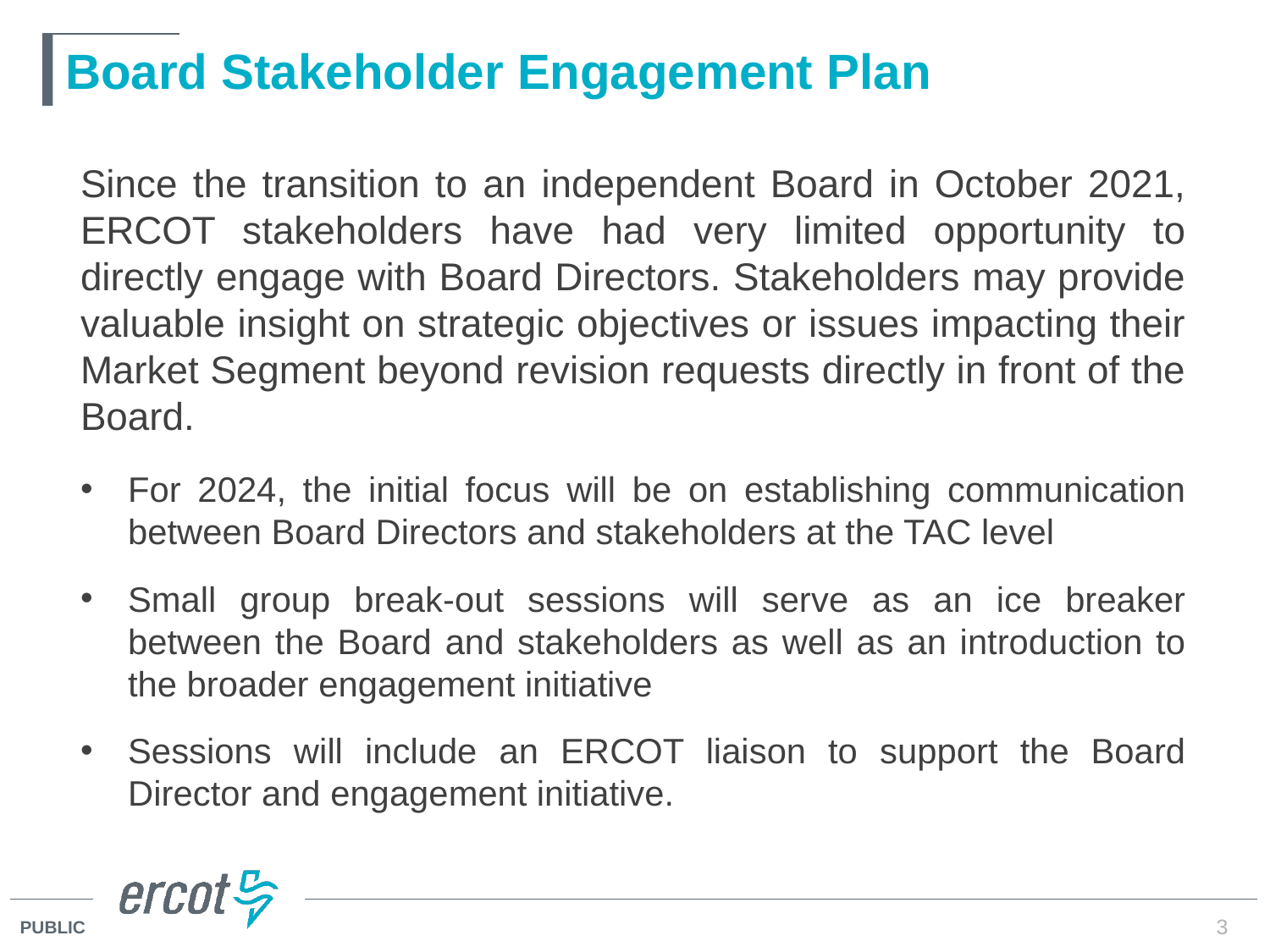

# Board Stakeholder Engagement Plan
Since the transition to an independent Board in October 2021, ERCOT stakeholders have had very limited opportunity to directly engage with Board Directors. Stakeholders may provide valuable insight on strategic objectives or issues impacting their Market Segment beyond revision requests directly in front of the Board.

For 2024, the initial focus will be on establishing communication between Board Directors and stakeholders at the TAC level
Small group break-out sessions will serve as an ice breaker between the Board and stakeholders as well as an introduction to the broader engagement initiative
Sessions will include an ERCOT liaison to support the Board Director and engagement initiative.

3